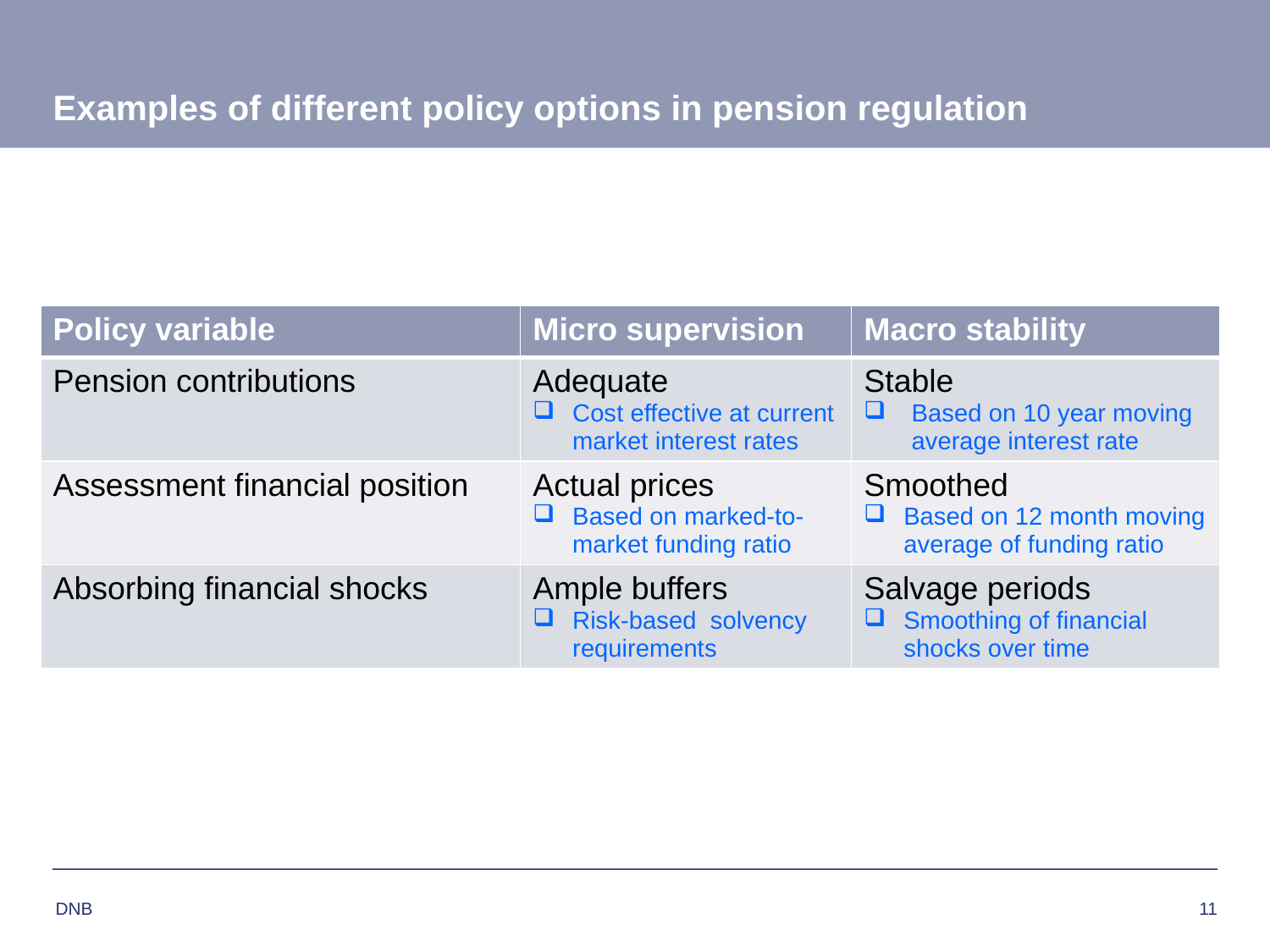

# Examples of different policy options in pension regulation
| Policy variable | Micro supervision | Macro stability |
| --- | --- | --- |
| Pension contributions | Adequate Cost effective at current market interest rates | Stable Based on 10 year moving average interest rate |
| Assessment financial position | Actual prices Based on marked-to-market funding ratio | Smoothed Based on 12 month moving average of funding ratio |
| Absorbing financial shocks | Ample buffers Risk-based solvency requirements | Salvage periods Smoothing of financial shocks over time |